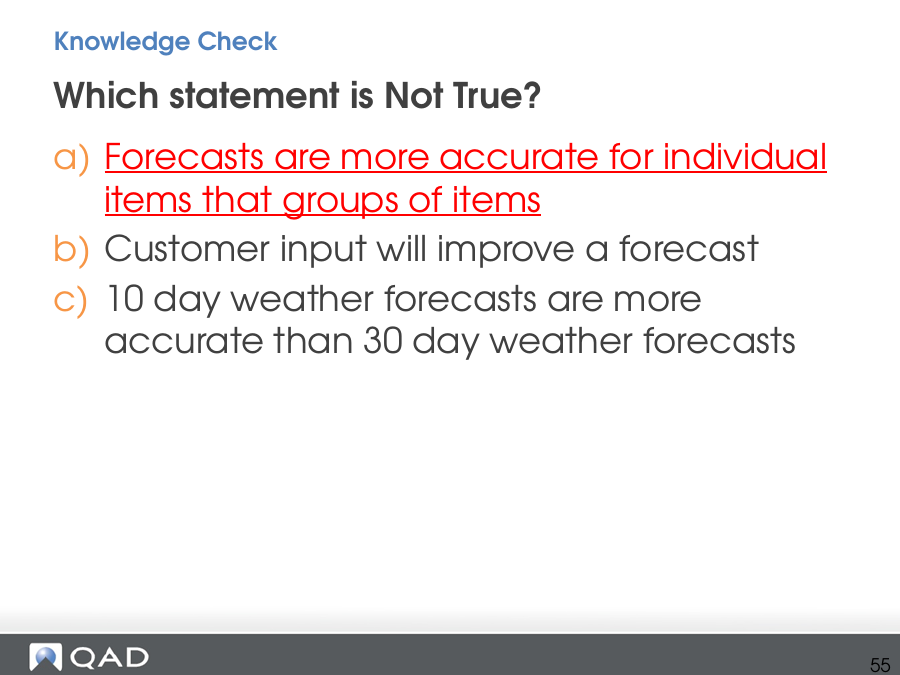

Knowledge Check
# Which statement is Not True?
Forecasts are more accurate for individual items that groups of items
Customer input will improve a forecast
10 day weather forecasts are more accurate than 30 day weather forecasts

55